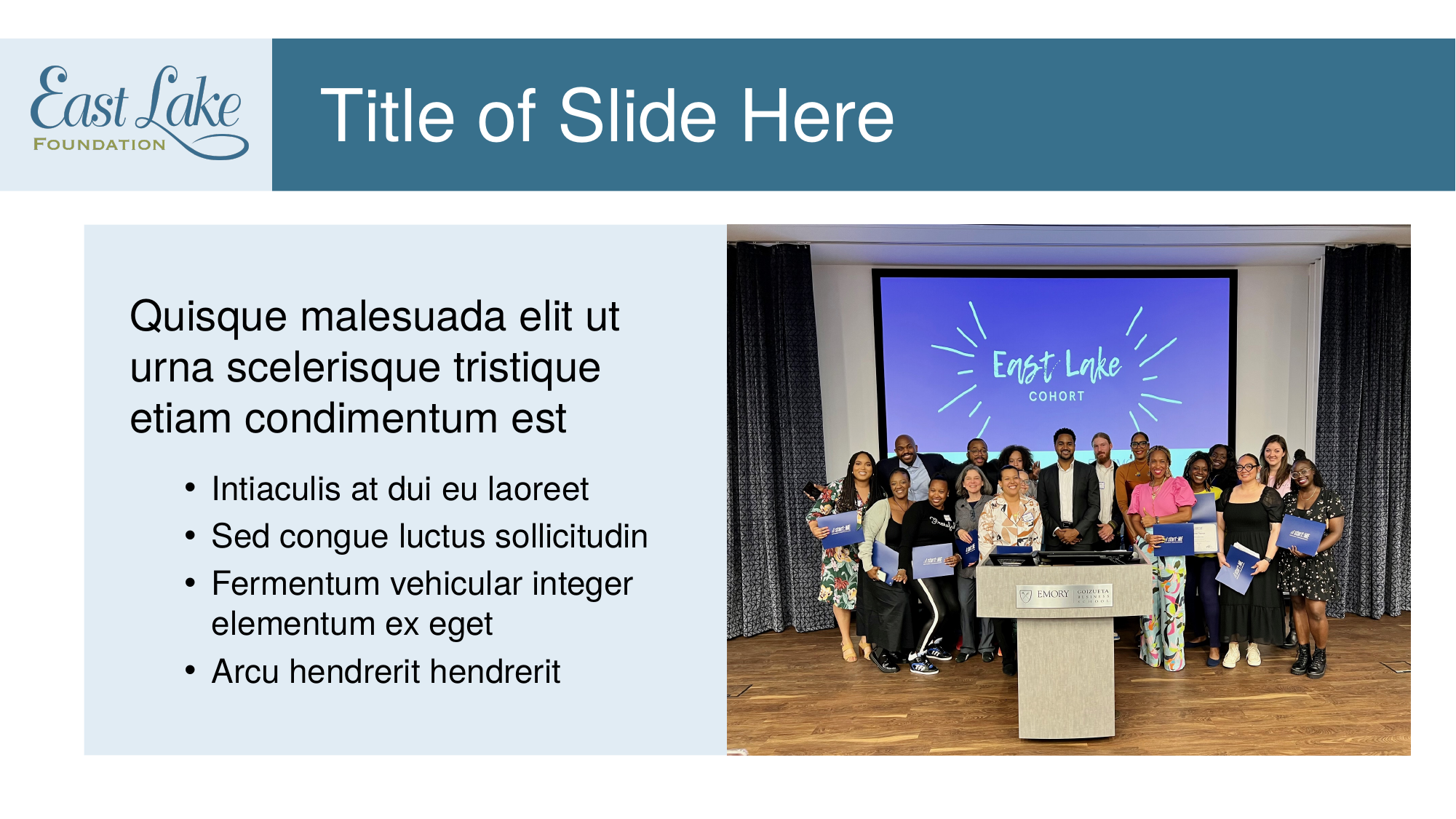

# Title of Slide Here
Quisque malesuada elit ut urna scelerisque tristique etiam condimentum est
Intiaculis at dui eu laoreet
Sed congue luctus sollicitudin
Fermentum vehicular integer elementum ex eget
Arcu hendrerit hendrerit